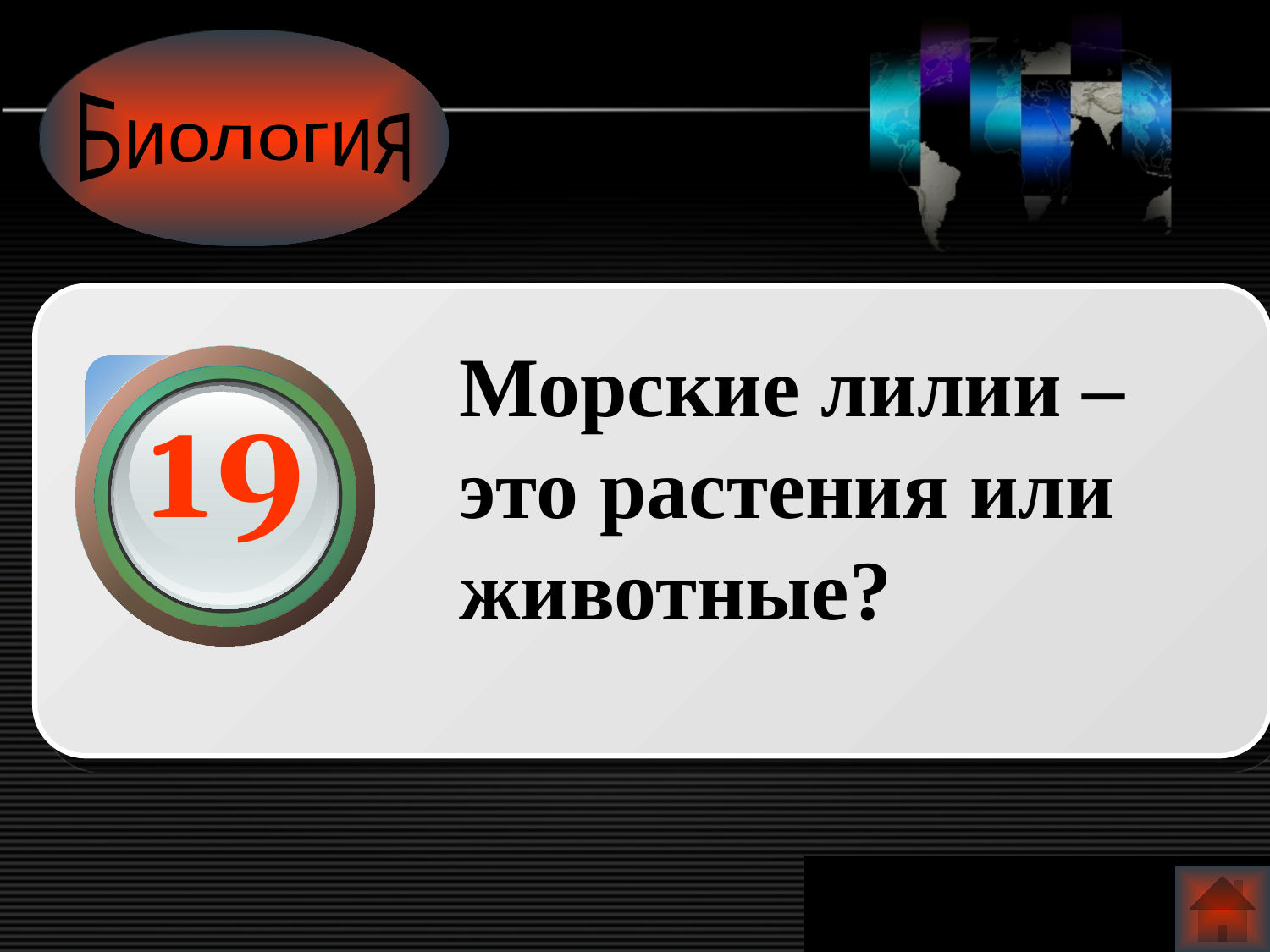

Биология

Морские лилии – это растения или животные?

19

www.themegallery.com